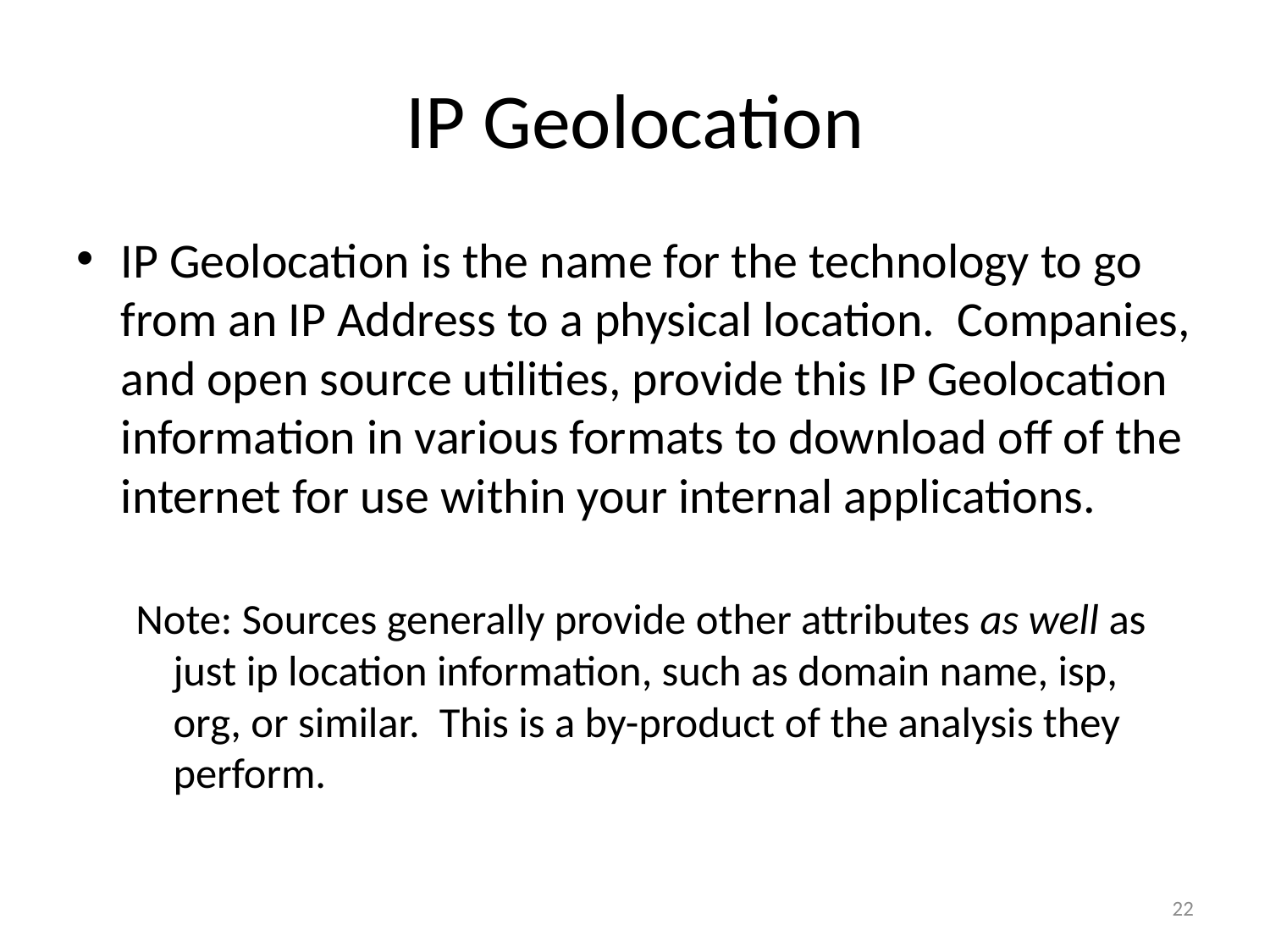

# IP Geolocation
IP Geolocation is the name for the technology to go from an IP Address to a physical location.  Companies, and open source utilities, provide this IP Geolocation information in various formats to download off of the internet for use within your internal applications.

Note: Sources generally provide other attributes as well as just ip location information, such as domain name, isp, org, or similar.  This is a by-product of the analysis they perform.
22